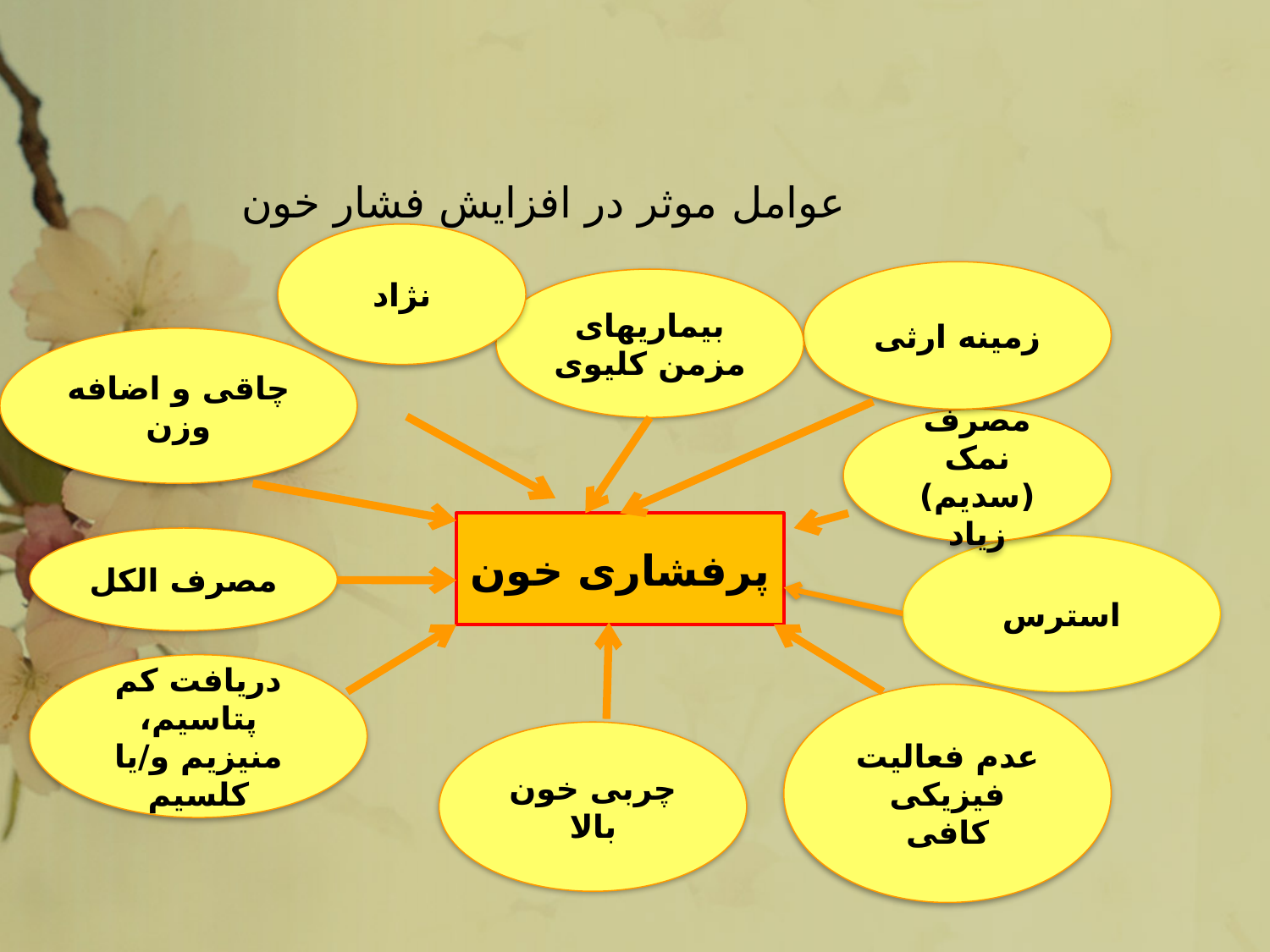

# عوامل موثر در افزایش فشار خون
نژاد
زمینه ارثی
بیماریهای مزمن کلیوی
چاقی و اضافه وزن
مصرف نمک (سدیم) زیاد
پرفشاری خون
مصرف الکل
استرس
دریافت کم پتاسیم، منیزیم و/یا کلسیم

عدم فعالیت فیزیکی کافی

چربی خون بالا